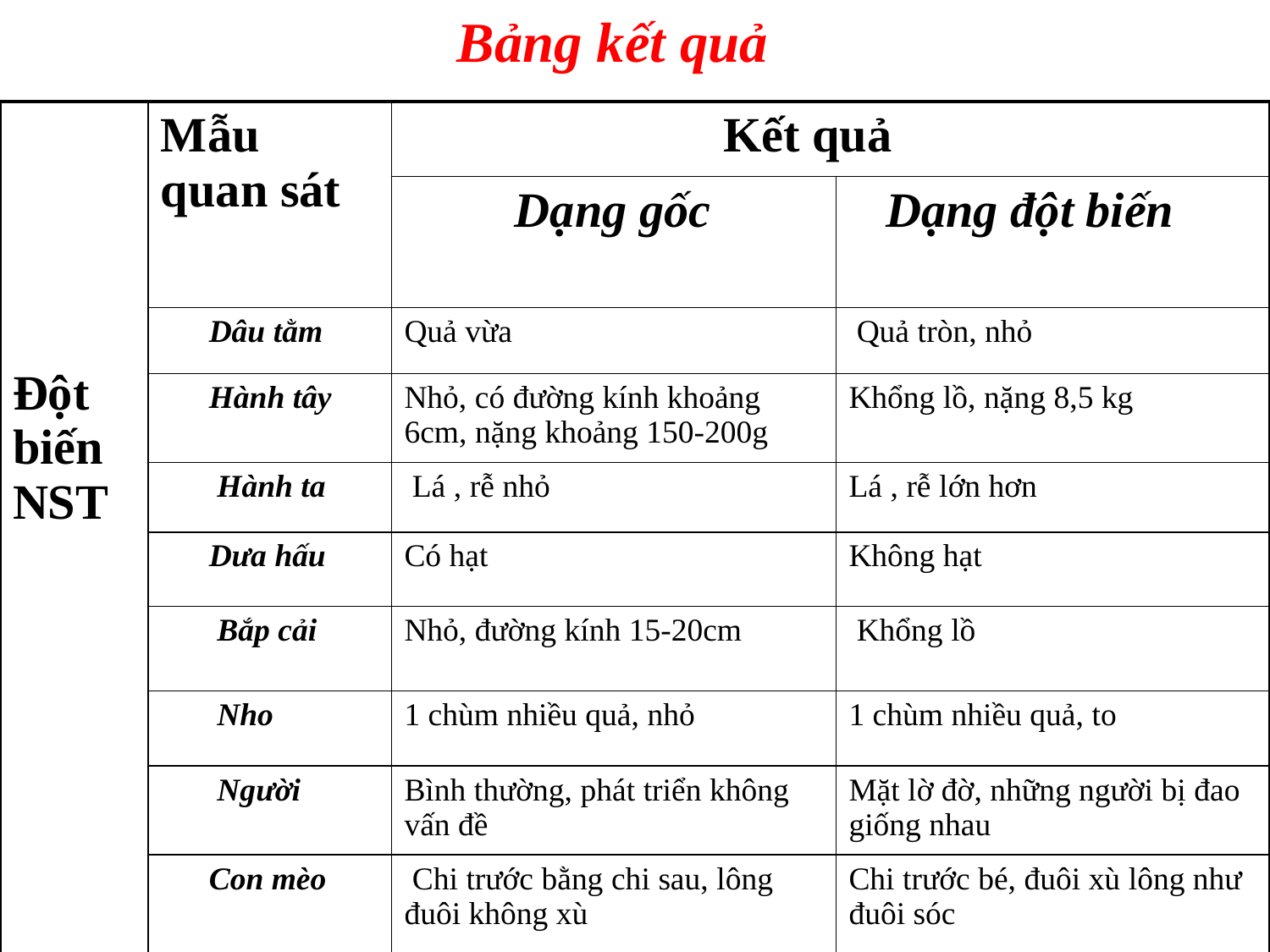

Bảng kết quả
| Đột biến NST | Mẫu quan sát | Kết quả |  |
| --- | --- | --- | --- |
|  |  | Dạng gốc | Dạng đột biến |
|  | Dâu tằm | Quả vừa | Quả tròn, nhỏ |
|  | Hành tây | Nhỏ, có đường kính khoảng 6cm, nặng khoảng 150-200g | Khổng lồ, nặng 8,5 kg |
|  | Hành ta | Lá , rễ nhỏ | Lá , rễ lớn hơn |
|  | Dưa hấu | Có hạt | Không hạt |
|  | Bắp cải | Nhỏ, đường kính 15-20cm | Khổng lồ |
|  | Nho | 1 chùm nhiều quả, nhỏ | 1 chùm nhiều quả, to |
|  | Người | Bình thường, phát triển không vấn đề | Mặt lờ đờ, những người bị đao giống nhau |
|  | Con mèo | Chi trước bằng chi sau, lông đuôi không xù | Chi trước bé, đuôi xù lông như đuôi sóc |